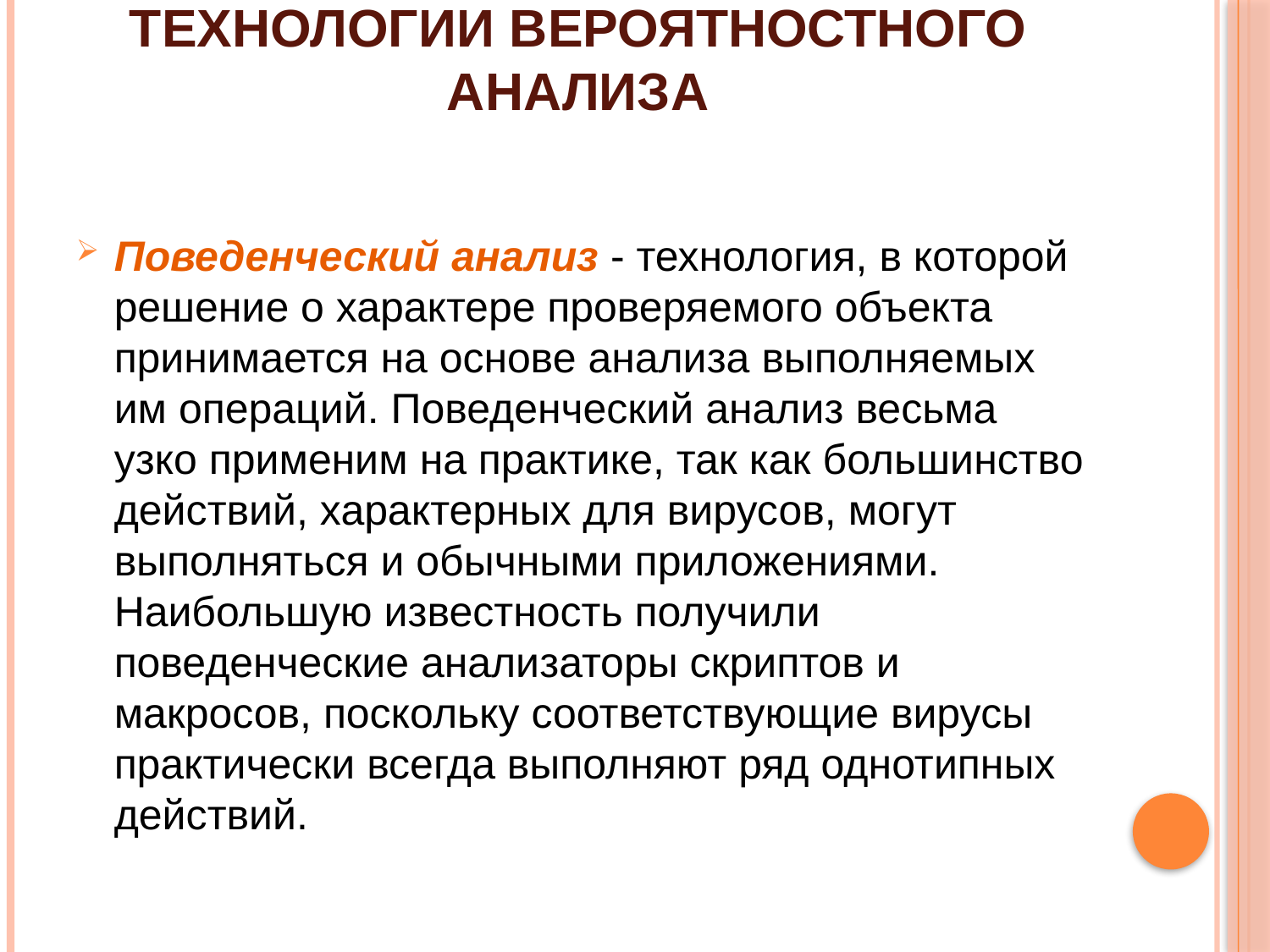

# Технологии вероятностного анализа
Поведенческий анализ - технология, в которой решение о характере проверяемого объекта принимается на основе анализа выполняемых им операций. Поведенческий анализ весьма узко применим на практике, так как большинство действий, характерных для вирусов, могут выполняться и обычными приложениями. Наибольшую известность получили поведенческие анализаторы скриптов и макросов, поскольку соответствующие вирусы практически всегда выполняют ряд однотипных действий.